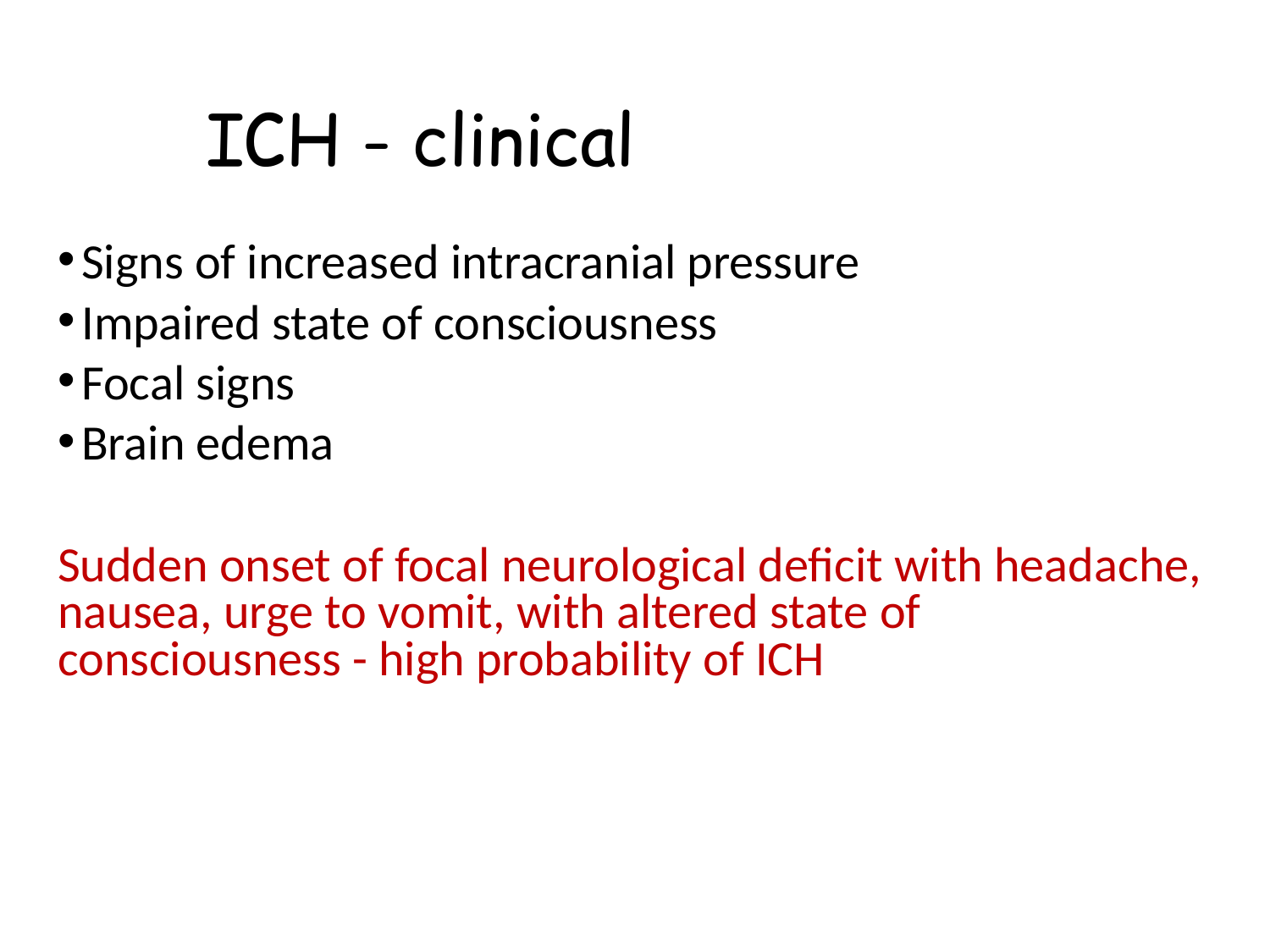

# ICH - clinical
Signs of increased intracranial pressure
Impaired state of consciousness
Focal signs
Brain edema

Sudden onset of focal neurological deficit with headache, nausea, urge to vomit, with altered state of consciousness - high probability of ICH